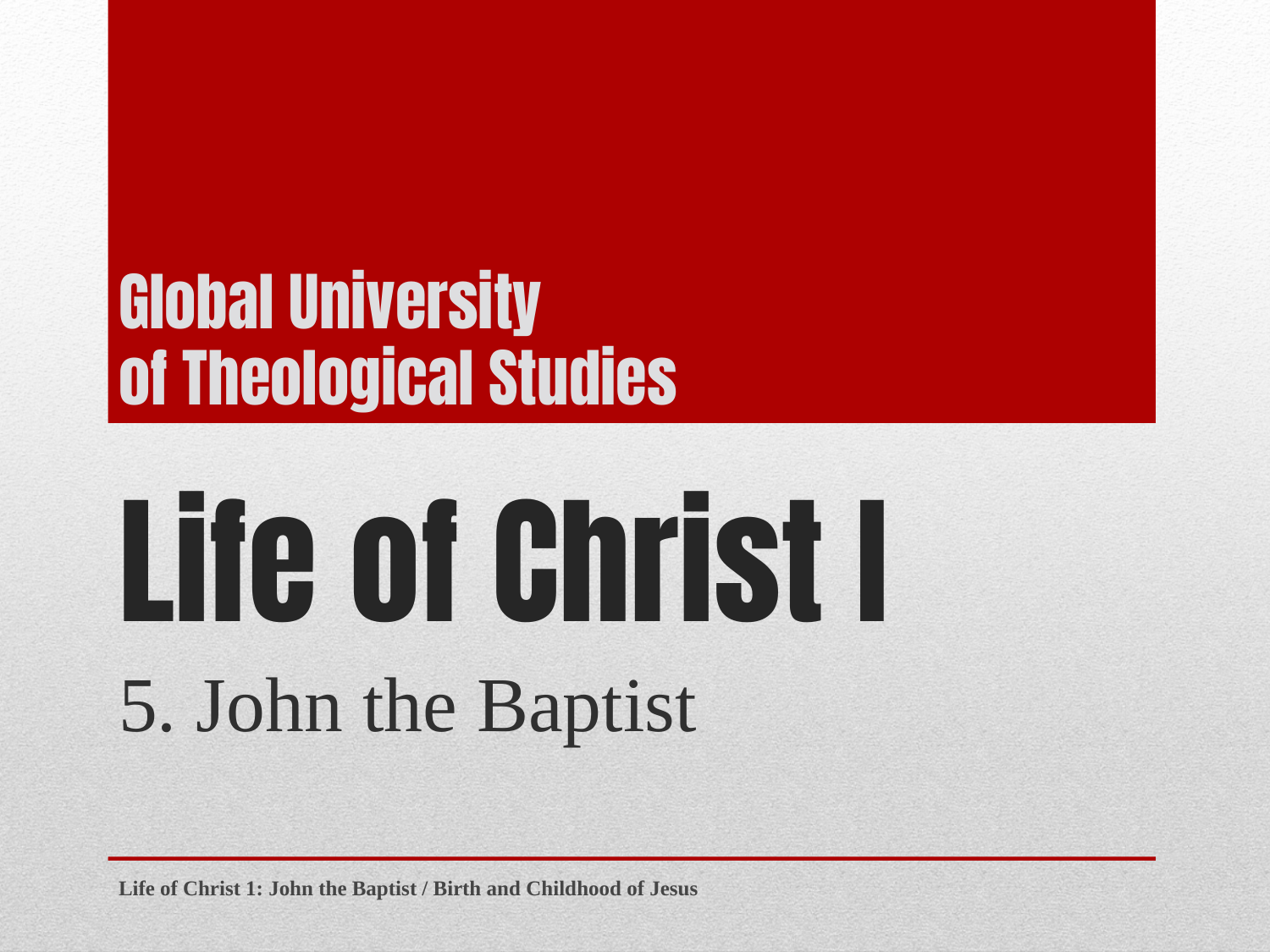

Global University
of Theological Studies
# Life of Christ I
5. John the Baptist
Life of Christ 1: John the Baptist / Birth and Childhood of Jesus